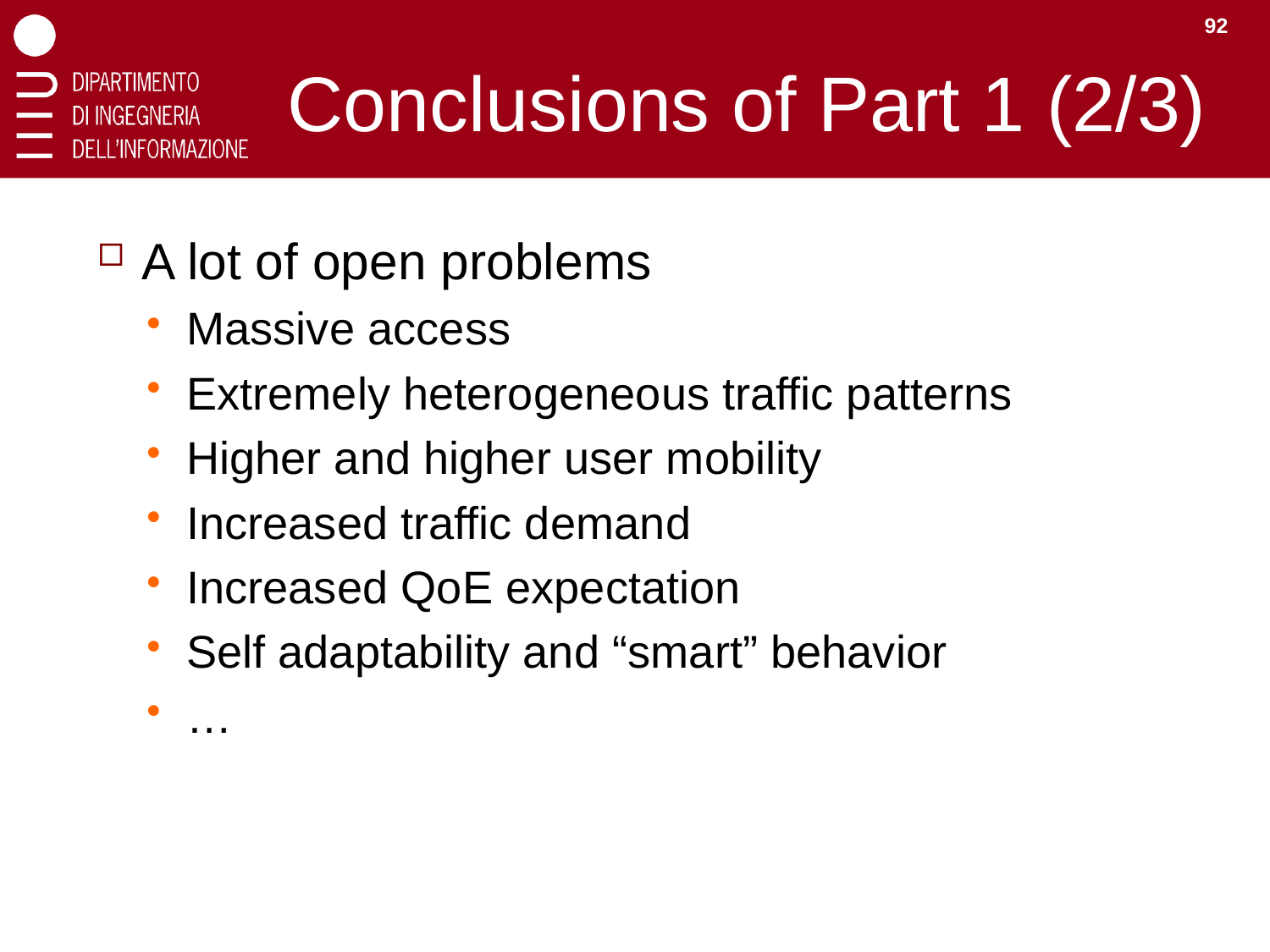

92
# Conclusions of Part 1 (2/3)
A lot of open problems
Massive access
Extremely heterogeneous traffic patterns
Higher and higher user mobility
Increased traffic demand
Increased QoE expectation
Self adaptability and “smart” behavior
…